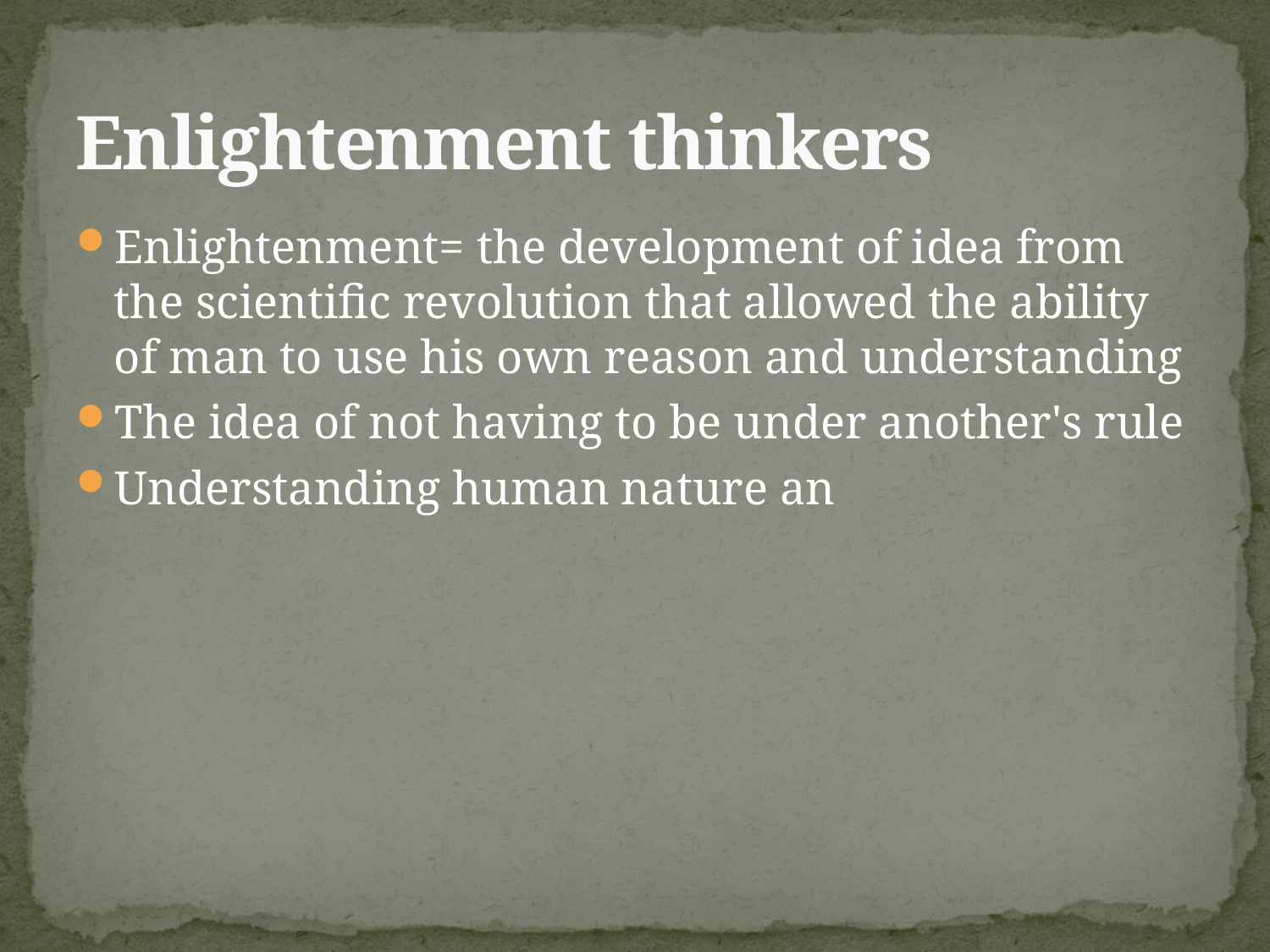

# Enlightenment thinkers
Enlightenment= the development of idea from the scientific revolution that allowed the ability of man to use his own reason and understanding
The idea of not having to be under another's rule
Understanding human nature an